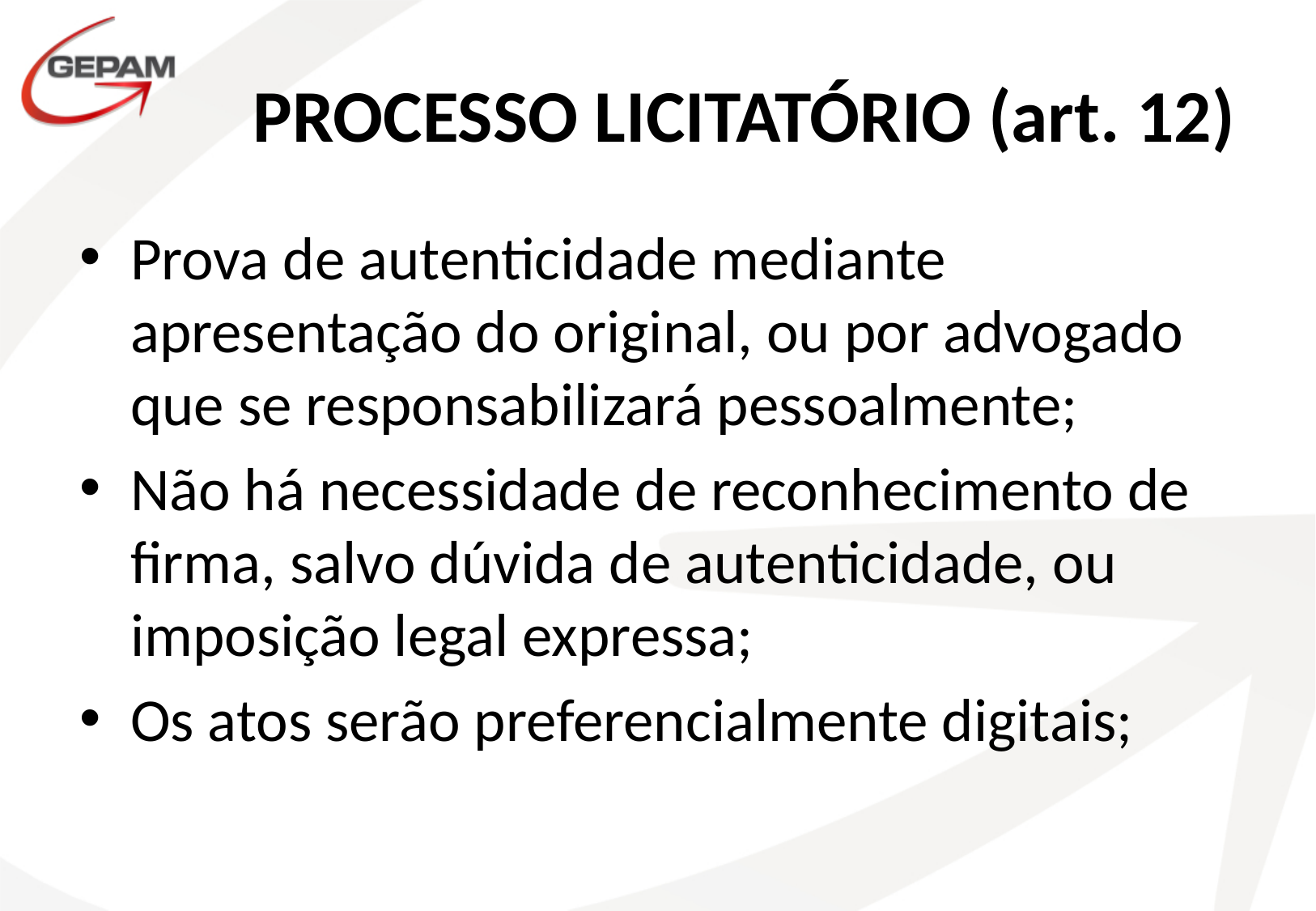

# PROCESSO LICITATÓRIO (art. 12)
Prova de autenticidade mediante apresentação do original, ou por advogado que se responsabilizará pessoalmente;
Não há necessidade de reconhecimento de firma, salvo dúvida de autenticidade, ou imposição legal expressa;
Os atos serão preferencialmente digitais;